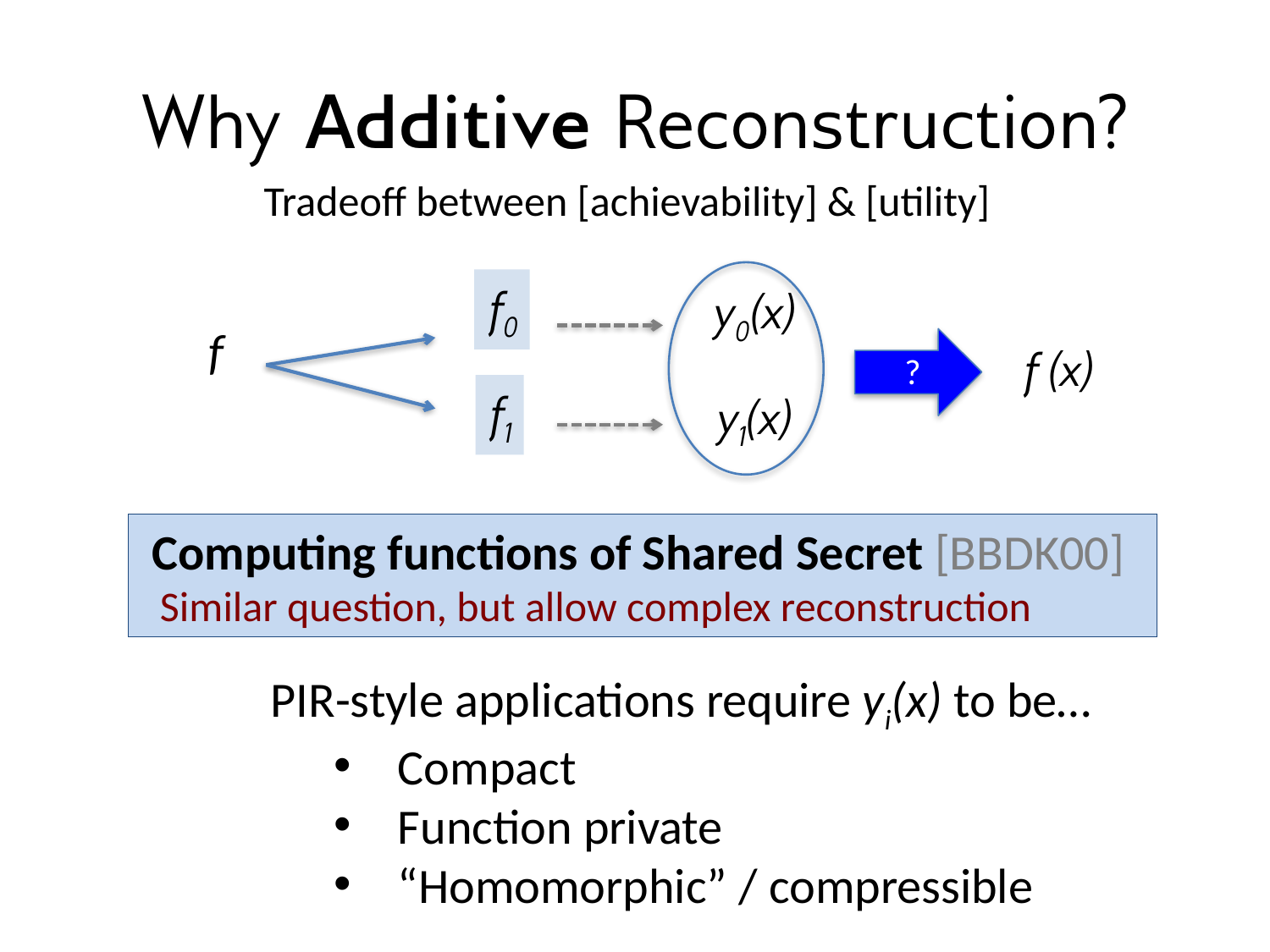

# Why Additive Reconstruction?
Tradeoff between [achievability] & [utility]

   f (x)
f0
f1
y0(x)
y1(x)
f

?
 Computing functions of Shared Secret [BBDK00]
  Similar question, but allow complex reconstruction
PIR-style applications require yi(x) to be…
Compact
Function private
“Homomorphic” / compressible
All guaranteed by requiring additive reconstruction!